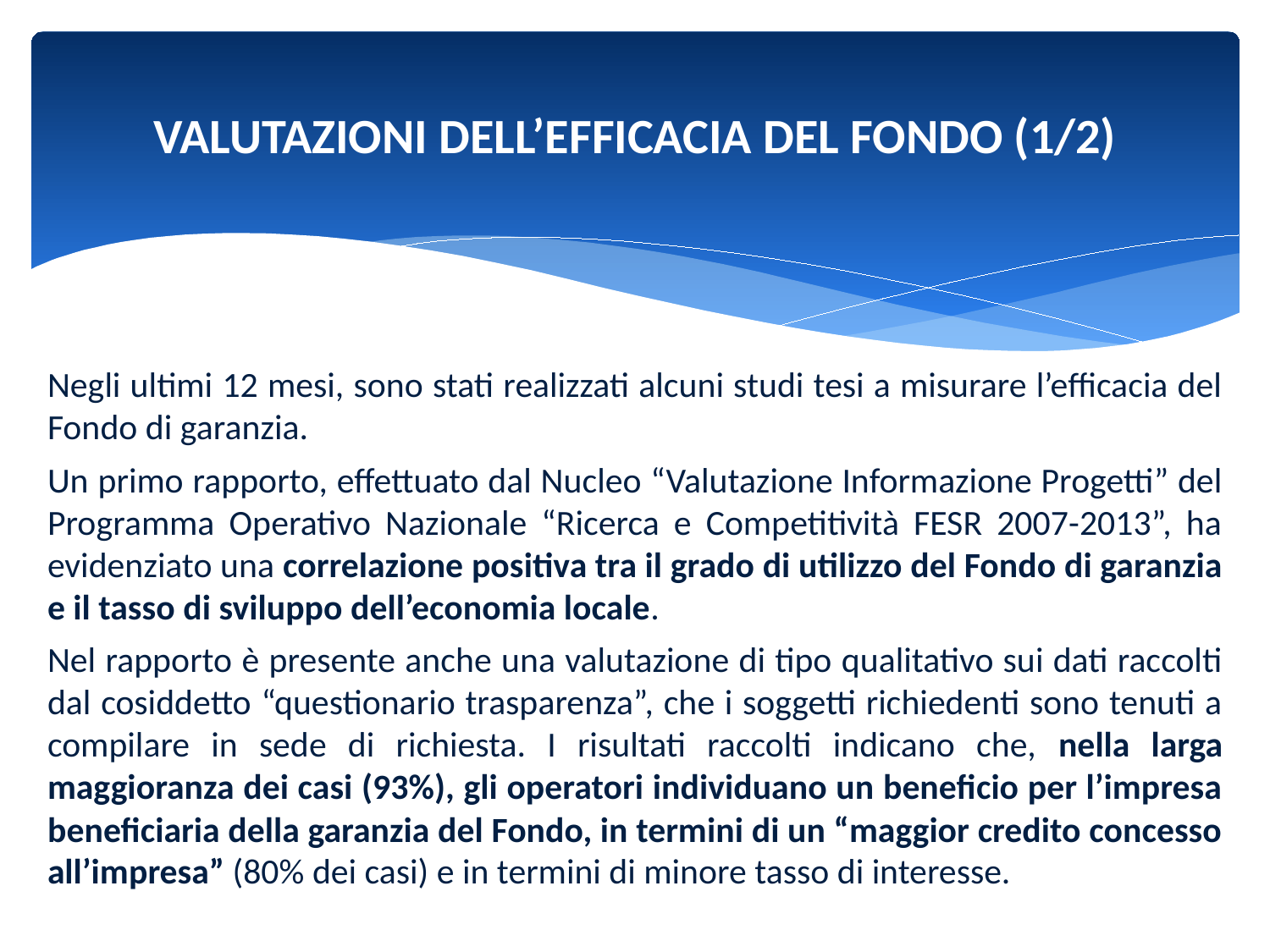

# VALUTAZIONI DELL’EFFICACIA DEL FONDO (1/2)
Negli ultimi 12 mesi, sono stati realizzati alcuni studi tesi a misurare l’efficacia del Fondo di garanzia.
Un primo rapporto, effettuato dal Nucleo “Valutazione Informazione Progetti” del Programma Operativo Nazionale “Ricerca e Competitività FESR 2007-2013”, ha evidenziato una correlazione positiva tra il grado di utilizzo del Fondo di garanzia e il tasso di sviluppo dell’economia locale.
Nel rapporto è presente anche una valutazione di tipo qualitativo sui dati raccolti dal cosiddetto “questionario trasparenza”, che i soggetti richiedenti sono tenuti a compilare in sede di richiesta. I risultati raccolti indicano che, nella larga maggioranza dei casi (93%), gli operatori individuano un beneficio per l’impresa beneficiaria della garanzia del Fondo, in termini di un “maggior credito concesso all’impresa” (80% dei casi) e in termini di minore tasso di interesse.